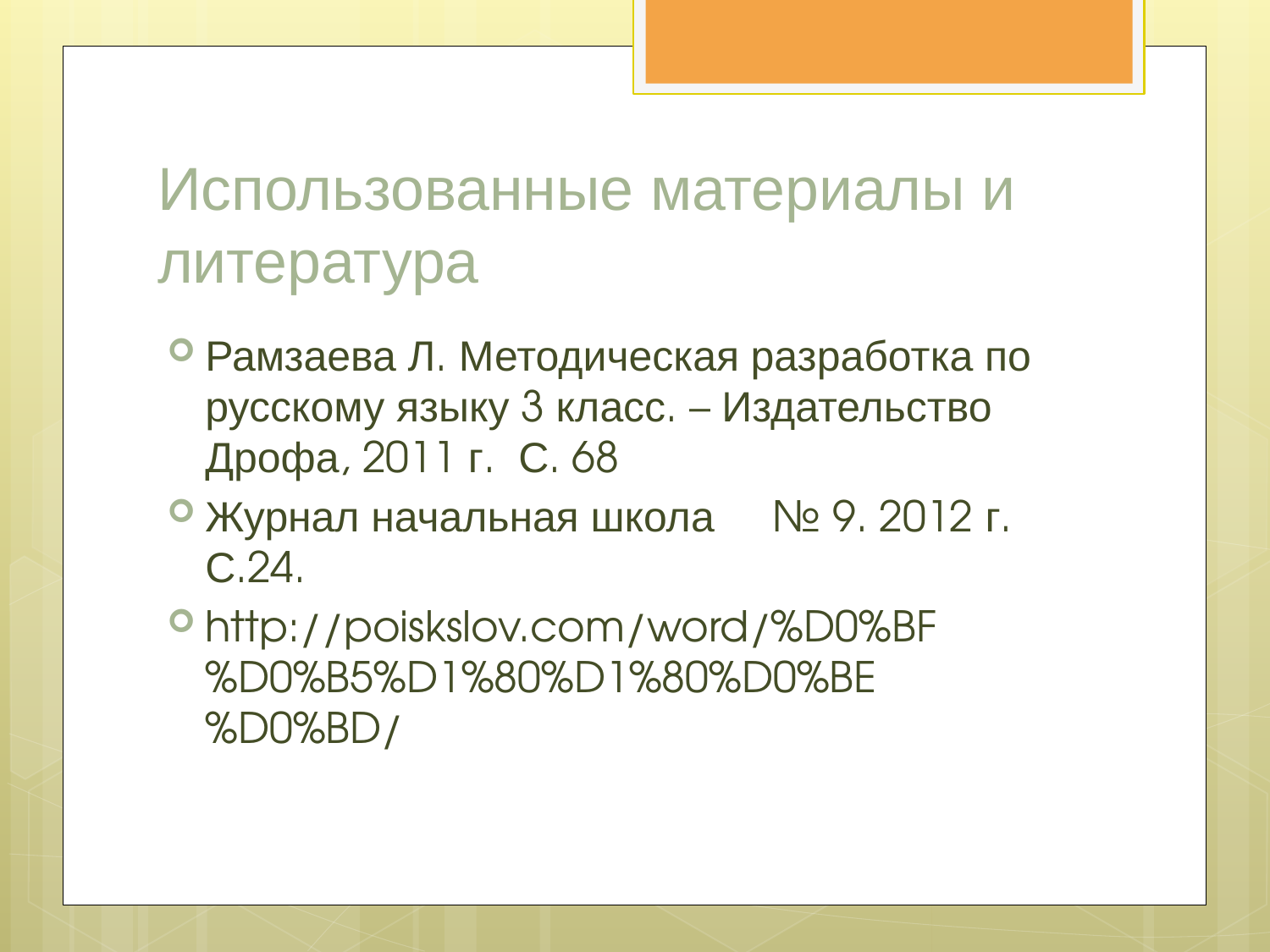

# Использованные материалы и литература
Рамзаева Л. Методическая разработка по русскому языку 3 класс. – Издательство Дрофа, 2011 г.  С. 68
Журнал начальная школа     № 9. 2012 г. С.24.
http://poiskslov.com/word/%D0%BF%D0%B5%D1%80%D1%80%D0%BE%D0%BD/